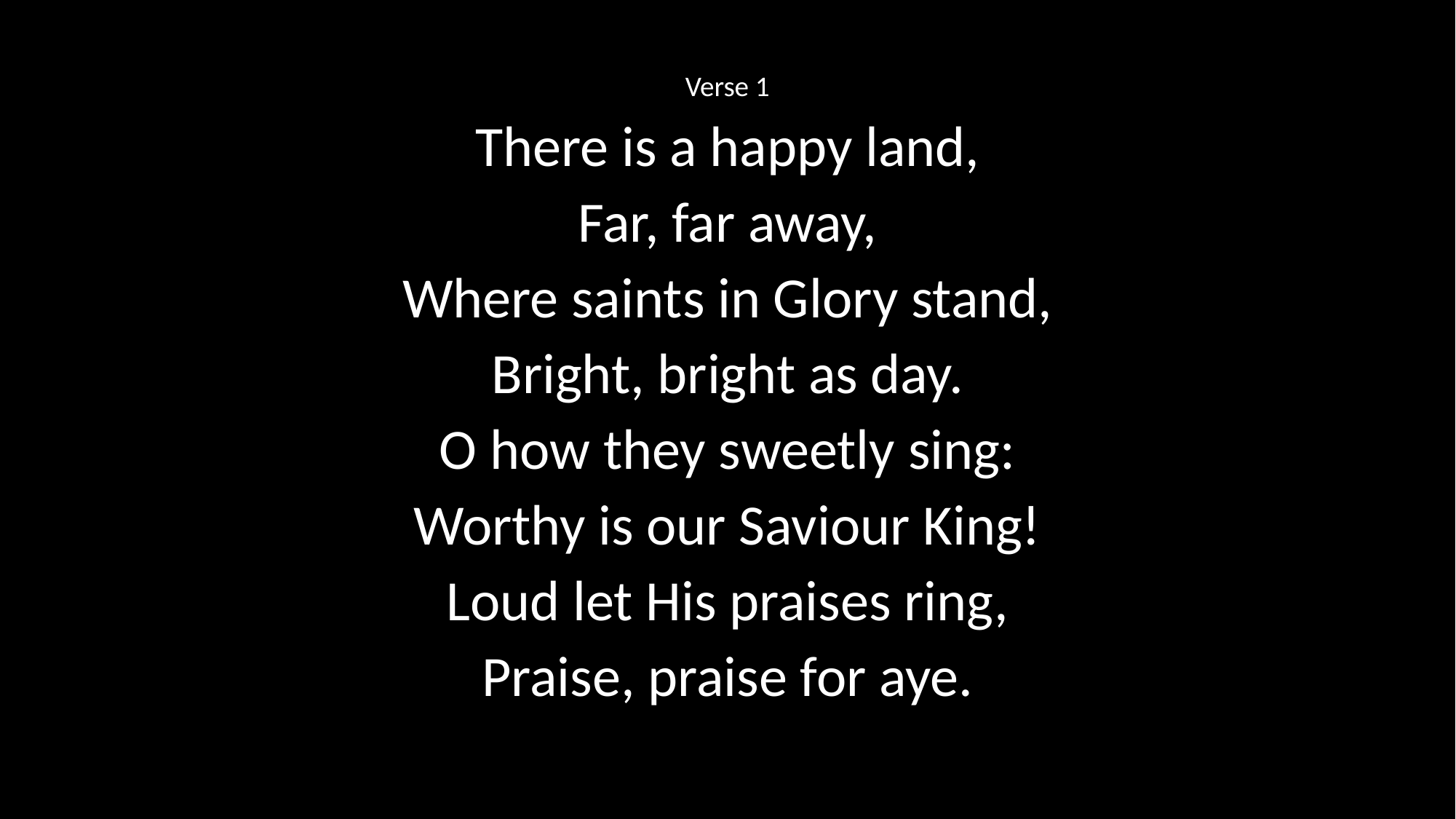

Verse 1
There is a happy land,
Far, far away,
Where saints in Glory stand,
Bright, bright as day.
O how they sweetly sing:
Worthy is our Saviour King!
Loud let His praises ring,
Praise, praise for aye.